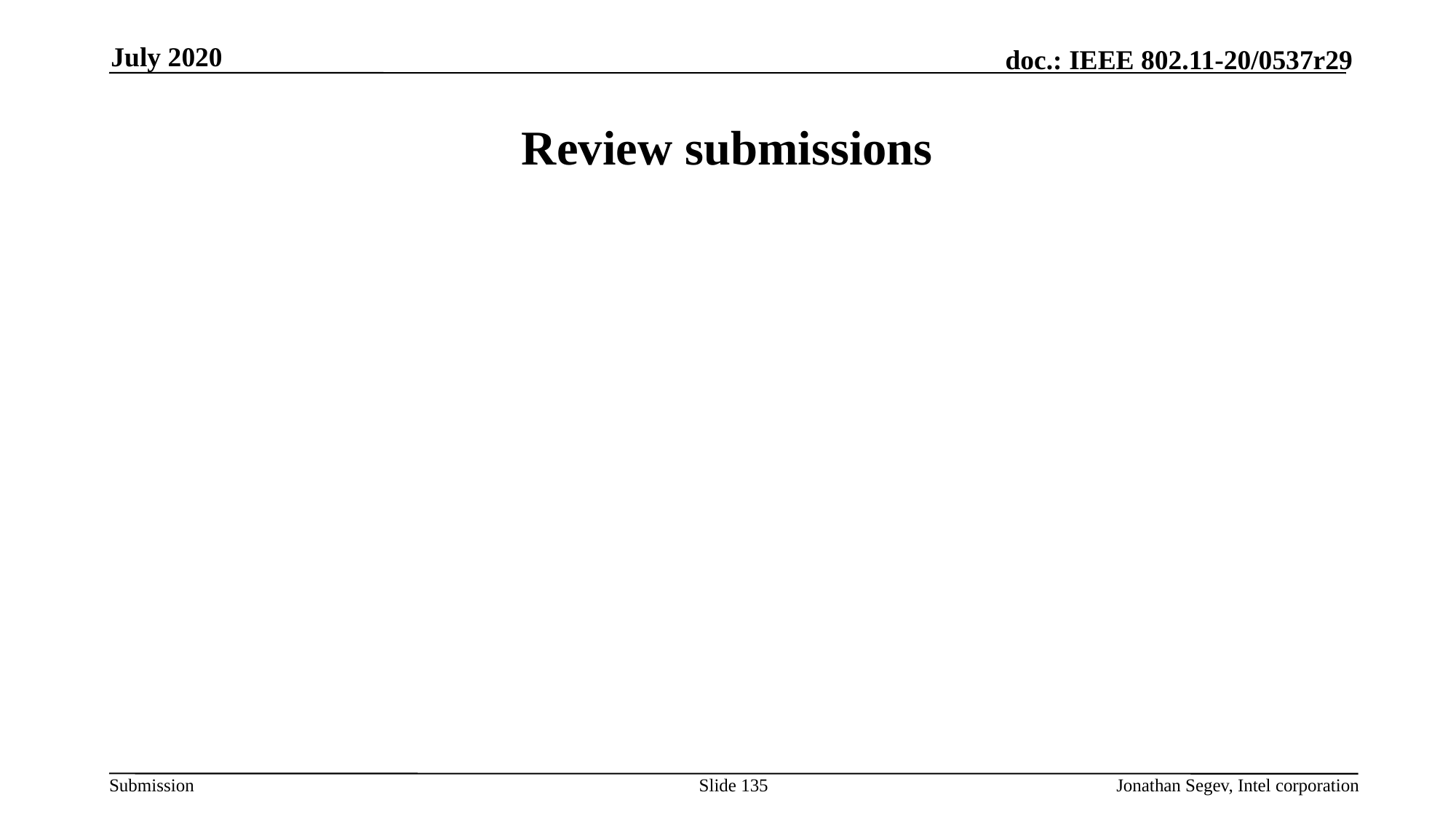

July 2020
# Review submissions

Slide 135
Jonathan Segev, Intel corporation